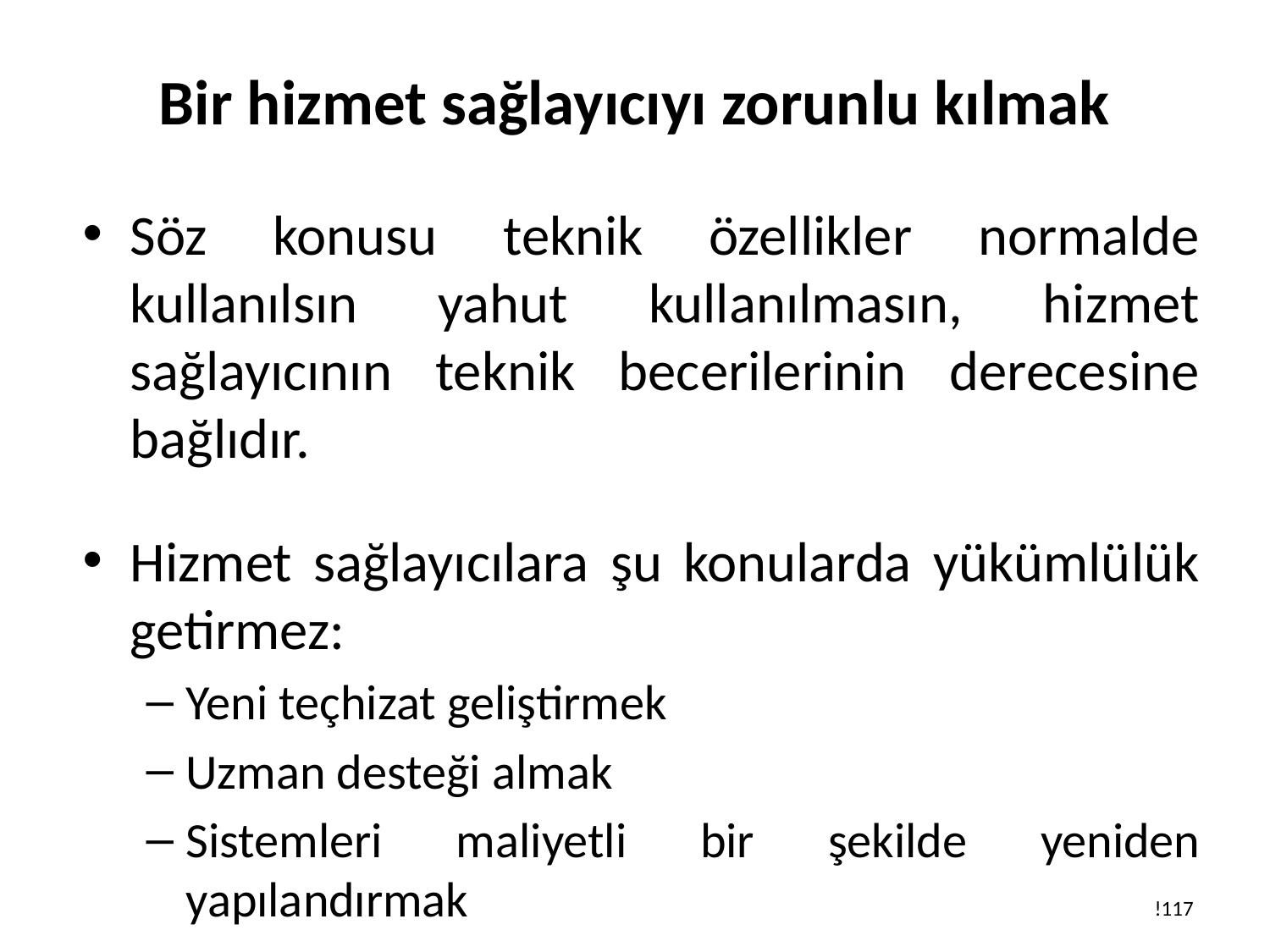

# Bir hizmet sağlayıcıyı zorunlu kılmak
Söz konusu teknik özellikler normalde kullanılsın yahut kullanılmasın, hizmet sağlayıcının teknik becerilerinin derecesine bağlıdır.

Hizmet sağlayıcılara şu konularda yükümlülük getirmez:
Yeni teçhizat geliştirmek
Uzman desteği almak
Sistemleri maliyetli bir şekilde yeniden yapılandırmak

!117